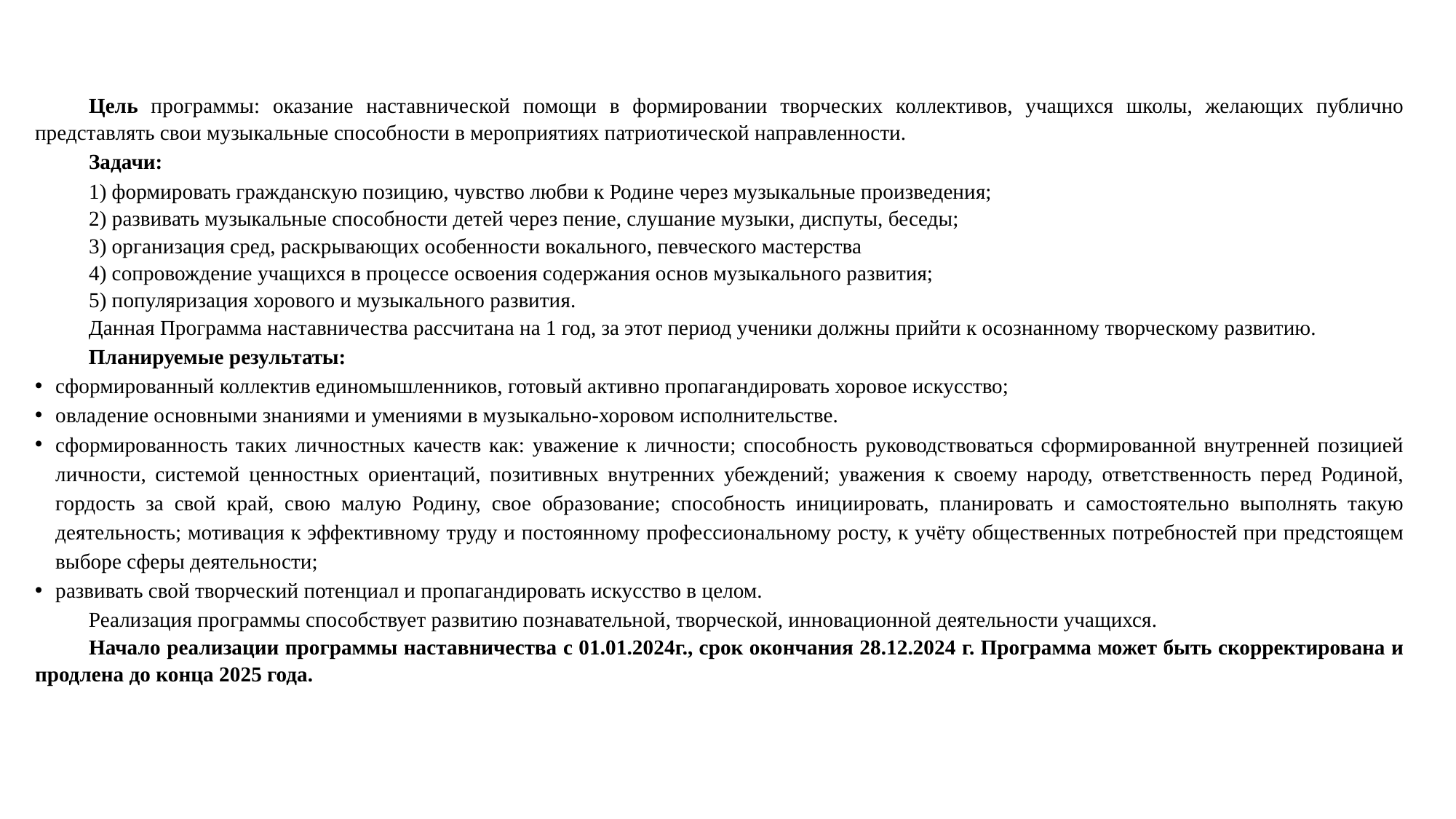

Цель программы: оказание наставнической помощи в формировании творческих коллективов, учащихся школы, желающих публично представлять свои музыкальные способности в мероприятиях патриотической направленности.
Задачи:
1) формировать гражданскую позицию, чувство любви к Родине через музыкальные произведения;
2) развивать музыкальные способности детей через пение, слушание музыки, диспуты, беседы;
3) организация сред, раскрывающих особенности вокального, певческого мастерства
4) сопровождение учащихся в процессе освоения содержания основ музыкального развития;
5) популяризация хорового и музыкального развития.
Данная Программа наставничества рассчитана на 1 год, за этот период ученики должны прийти к осознанному творческому развитию.
Планируемые результаты:
сформированный коллектив единомышленников, готовый активно пропагандировать хоровое искусство;
овладение основными знаниями и умениями в музыкально-хоровом исполнительстве.
сформированность таких личностных качеств как: уважение к личности; способность руководствоваться сформированной внутренней позицией личности, системой ценностных ориентаций, позитивных внутренних убеждений; уважения к своему народу, ответственность перед Родиной, гордость за свой край, свою малую Родину, свое образование; способность инициировать, планировать и самостоятельно выполнять такую деятельность; мотивация к эффективному труду и постоянному профессиональному росту, к учёту общественных потребностей при предстоящем выборе сферы деятельности;
развивать свой творческий потенциал и пропагандировать искусство в целом.
Реализация программы способствует развитию познавательной, творческой, инновационной деятельности учащихся.
Начало реализации программы наставничества с 01.01.2024г., срок окончания 28.12.2024 г. Программа может быть скорректирована и продлена до конца 2025 года.